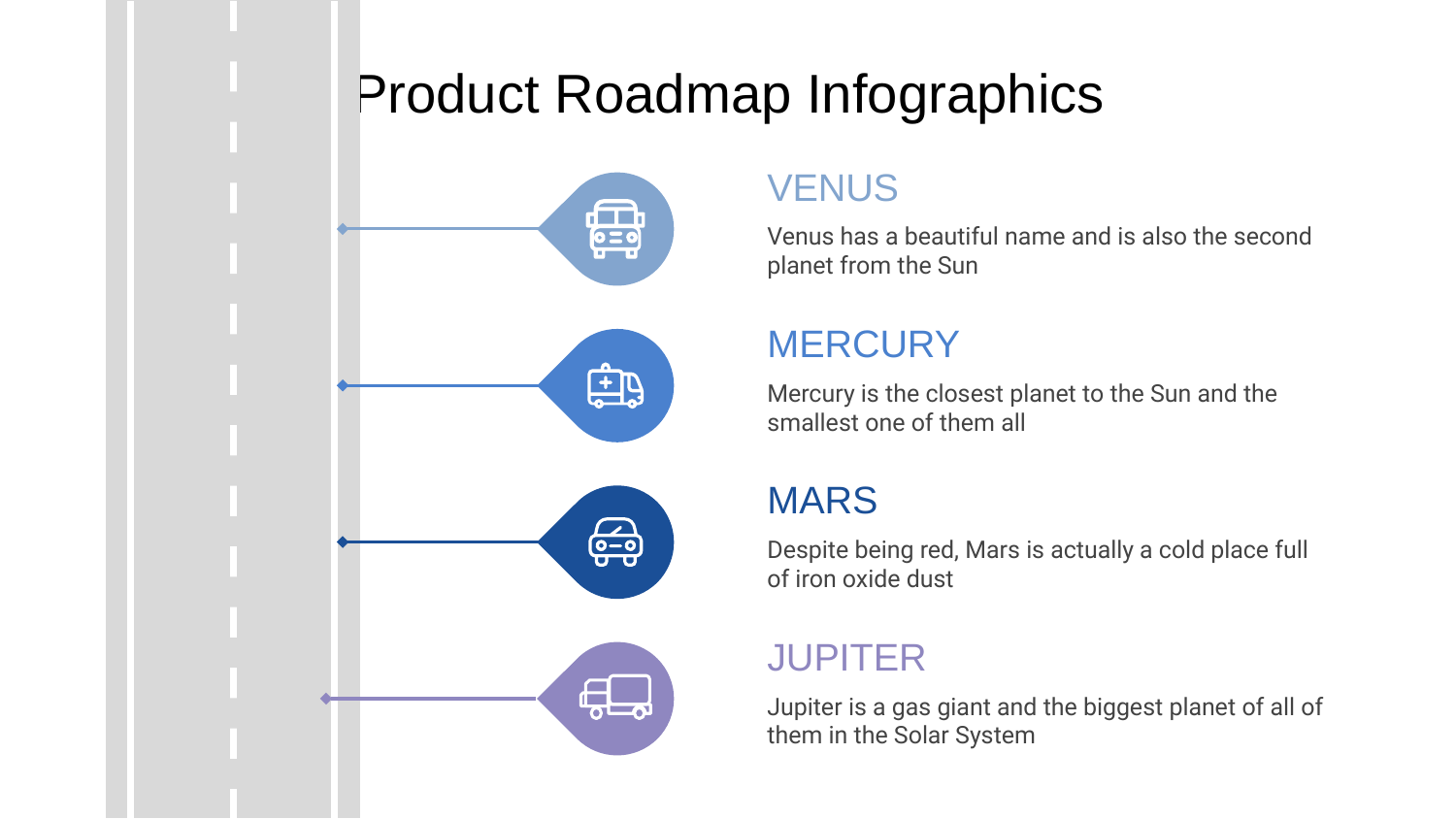

# Product Roadmap Infographics
VENUS
Venus has a beautiful name and is also the second planet from the Sun

MERCURY
Mercury is the closest planet to the Sun and the smallest one of them all

MARS
Despite being red, Mars is actually a cold place full of iron oxide dust

JUPITER
Jupiter is a gas giant and the biggest planet of all of them in the Solar System